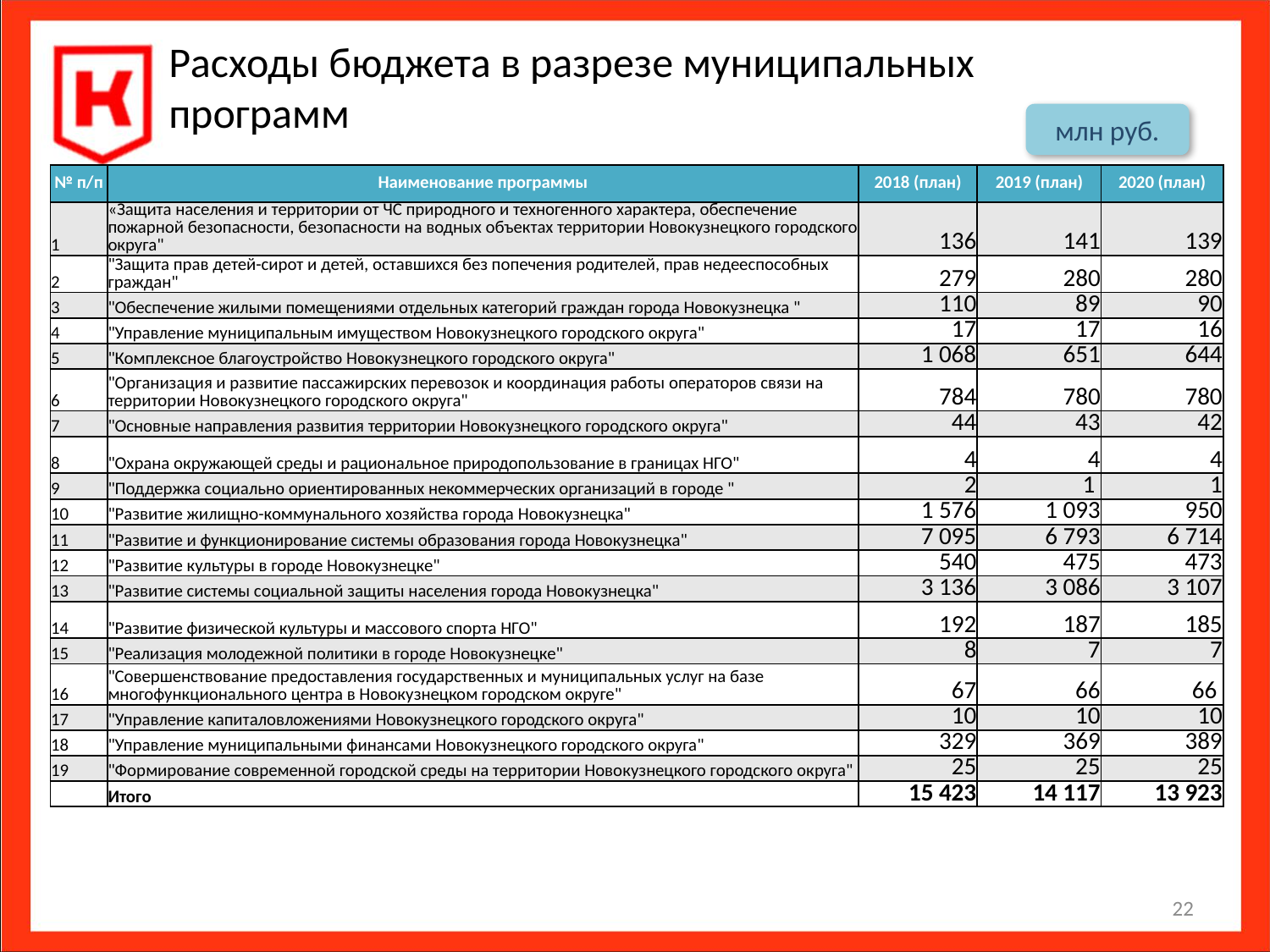

# Расходы бюджета в разрезе муниципальных программ
млн руб.
| № п/п | Наименование программы | 2018 (план) | 2019 (план) | 2020 (план) |
| --- | --- | --- | --- | --- |
| 1 | «Защита населения и территории от ЧС природного и техногенного характера, обеспечение пожарной безопасности, безопасности на водных объектах территории Новокузнецкого городского округа" | 136 | 141 | 139 |
| 2 | "Защита прав детей-сирот и детей, оставшихся без попечения родителей, прав недееспособных граждан" | 279 | 280 | 280 |
| 3 | "Обеспечение жилыми помещениями отдельных категорий граждан города Новокузнецка " | 110 | 89 | 90 |
| 4 | "Управление муниципальным имуществом Новокузнецкого городского округа" | 17 | 17 | 16 |
| 5 | "Комплексное благоустройство Новокузнецкого городского округа" | 1 068 | 651 | 644 |
| 6 | "Организация и развитие пассажирских перевозок и координация работы операторов связи на территории Новокузнецкого городского округа" | 784 | 780 | 780 |
| 7 | "Основные направления развития территории Новокузнецкого городского округа" | 44 | 43 | 42 |
| 8 | "Охрана окружающей среды и рациональное природопользование в границах НГО" | 4 | 4 | 4 |
| 9 | "Поддержка социально ориентированных некоммерческих организаций в городе " | 2 | 1 | 1 |
| 10 | "Развитие жилищно-коммунального хозяйства города Новокузнецка" | 1 576 | 1 093 | 950 |
| 11 | "Развитие и функционирование системы образования города Новокузнецка" | 7 095 | 6 793 | 6 714 |
| 12 | "Развитие культуры в городе Новокузнецке" | 540 | 475 | 473 |
| 13 | "Развитие системы социальной защиты населения города Новокузнецка" | 3 136 | 3 086 | 3 107 |
| 14 | "Развитие физической культуры и массового спорта НГО" | 192 | 187 | 185 |
| 15 | "Реализация молодежной политики в городе Новокузнецке" | 8 | 7 | 7 |
| 16 | "Совершенствование предоставления государственных и муниципальных услуг на базе многофункционального центра в Новокузнецком городском округе" | 67 | 66 | 66 |
| 17 | "Управление капиталовложениями Новокузнецкого городского округа" | 10 | 10 | 10 |
| 18 | "Управление муниципальными финансами Новокузнецкого городского округа" | 329 | 369 | 389 |
| 19 | "Формирование современной городской среды на территории Новокузнецкого городского округа" | 25 | 25 | 25 |
|  | Итого | 15 423 | 14 117 | 13 923 |
22